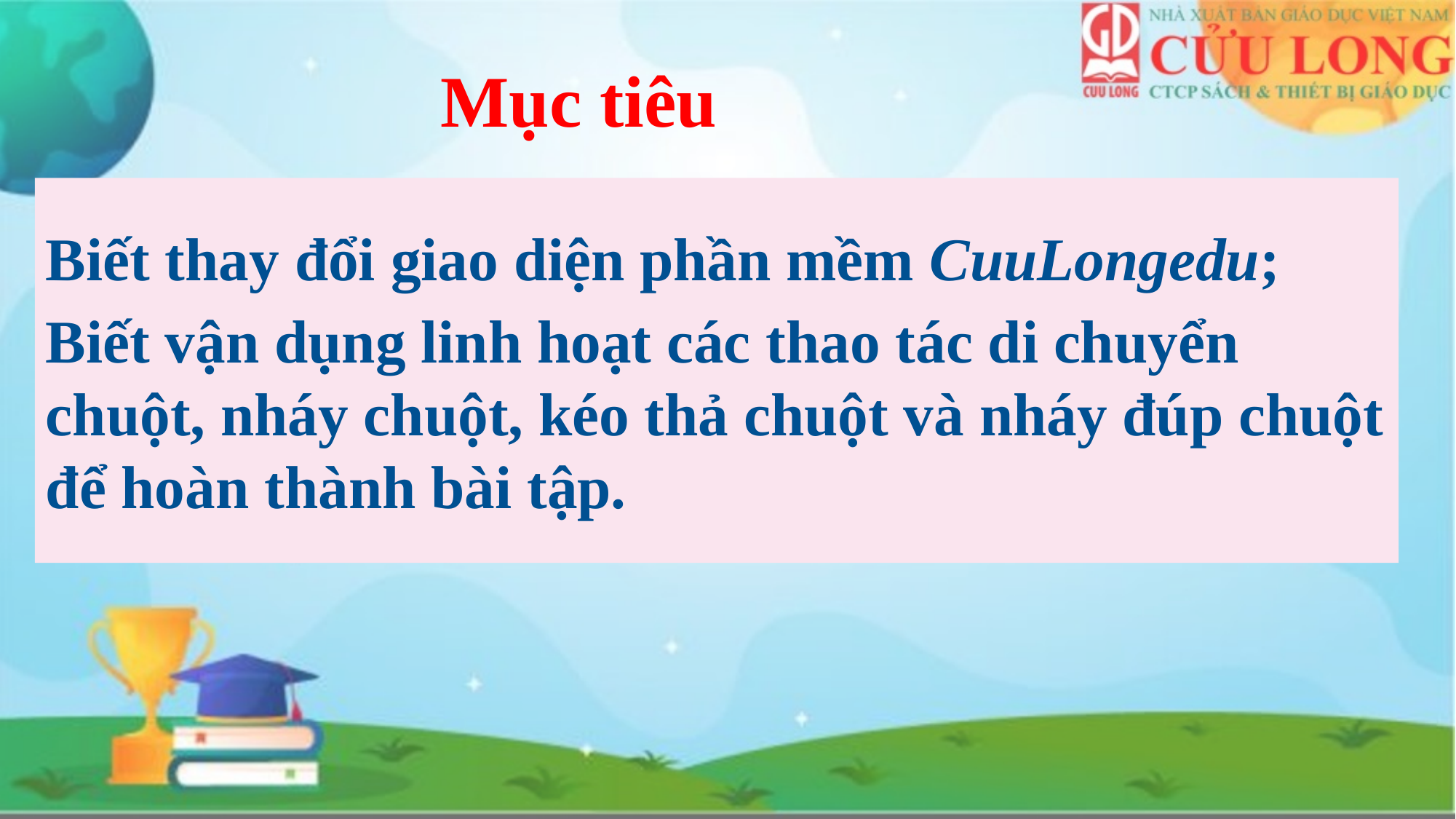

# Mục tiêu
Biết thay đổi giao diện phần mềm CuuLongedu;
Biết vận dụng linh hoạt các thao tác di chuyển chuột, nháy chuột, kéo thả chuột và nháy đúp chuột để hoàn thành bài tập.